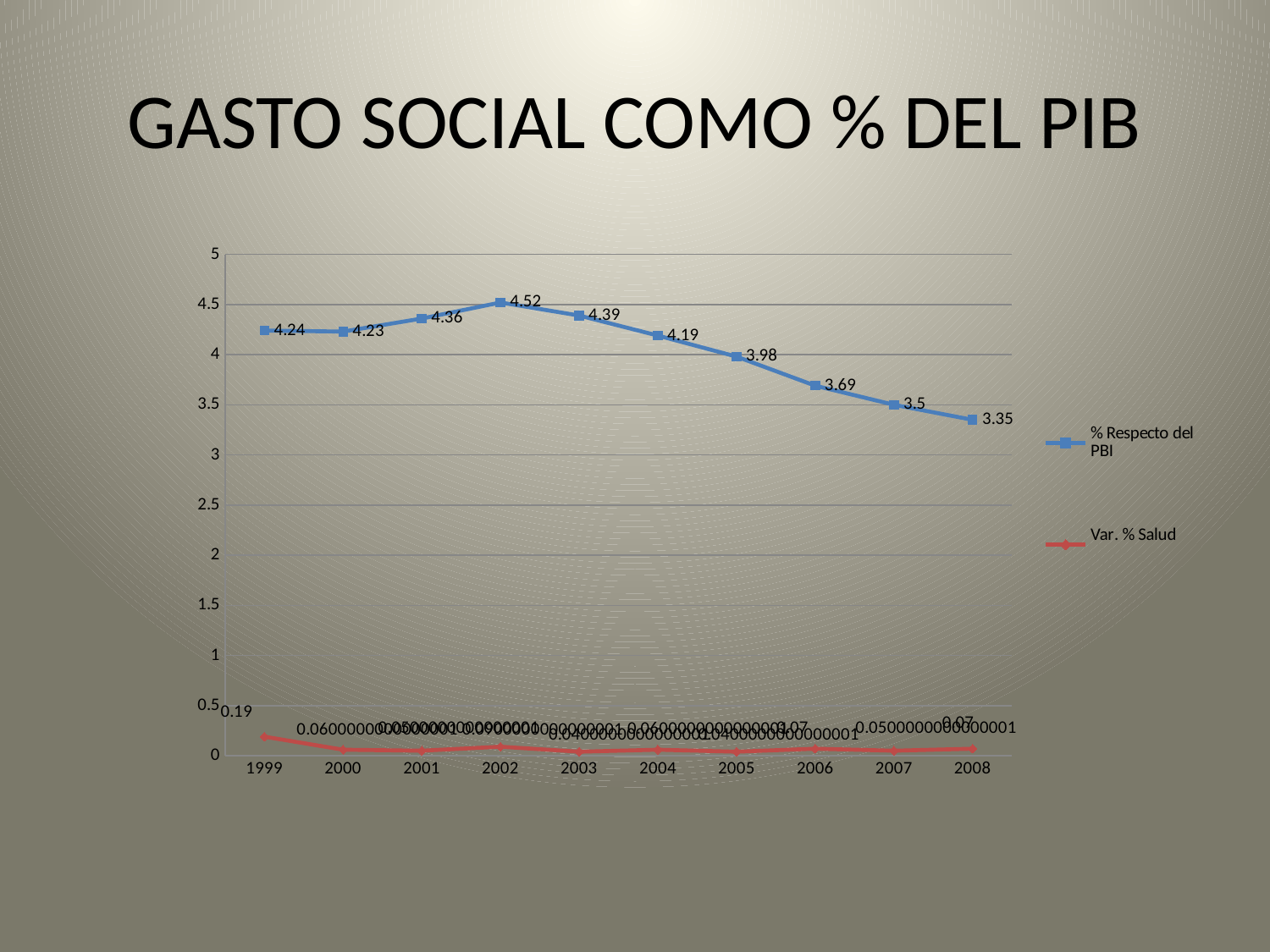

# GASTO SOCIAL COMO % DEL PIB

### Chart

| Category | % Respecto del PBI | Var. % Salud |
|---|---|---|
| 1999 | 4.24 | 0.19000000000000017 |
| 2000 | 4.23 | 0.06000000000000011 |
| 2001 | 4.3599999999999985 | 0.05000000000000005 |
| 2002 | 4.52 | 0.09000000000000007 |
| 2003 | 4.39 | 0.04000000000000007 |
| 2004 | 4.1899999999999995 | 0.06000000000000011 |
| 2005 | 3.98 | 0.04000000000000007 |
| 2006 | 3.69 | 0.07000000000000003 |
| 2007 | 3.5 | 0.05000000000000005 |
| 2008 | 3.3499999999999988 | 0.07000000000000003 |